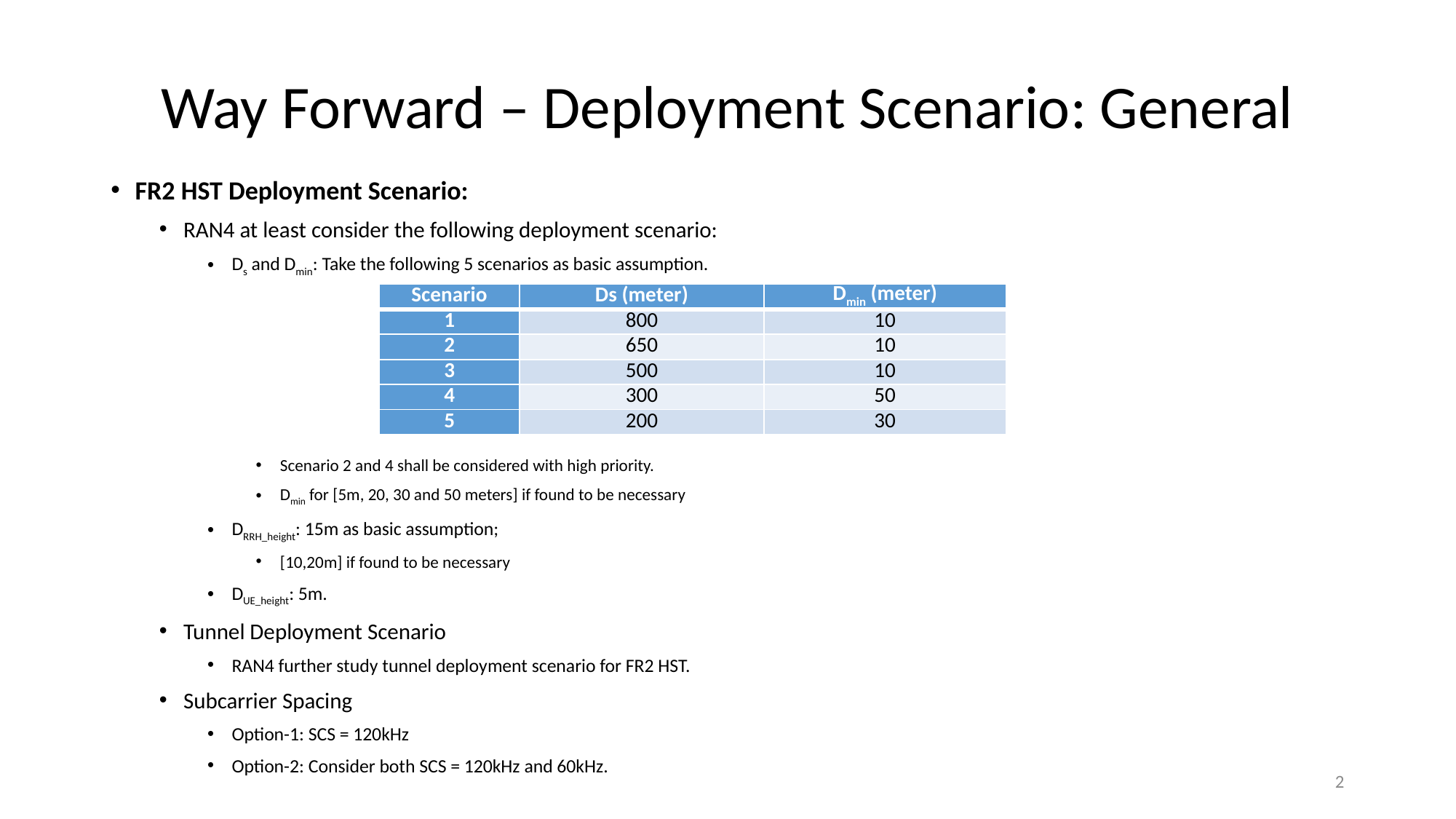

# Way Forward – Deployment Scenario: General
FR2 HST Deployment Scenario:
RAN4 at least consider the following deployment scenario:
Ds and Dmin: Take the following 5 scenarios as basic assumption.

Scenario 2 and 4 shall be considered with high priority.
Dmin for [5m, 20, 30 and 50 meters] if found to be necessary
DRRH_height: 15m as basic assumption;
[10,20m] if found to be necessary
DUE_height: 5m.
Tunnel Deployment Scenario
RAN4 further study tunnel deployment scenario for FR2 HST.
Subcarrier Spacing
Option-1: SCS = 120kHz
Option-2: Consider both SCS = 120kHz and 60kHz.
| Scenario | Ds (meter) | Dmin (meter) |
| --- | --- | --- |
| 1 | 800 | 10 |
| 2 | 650 | 10 |
| 3 | 500 | 10 |
| 4 | 300 | 50 |
| 5 | 200 | 30 |
2